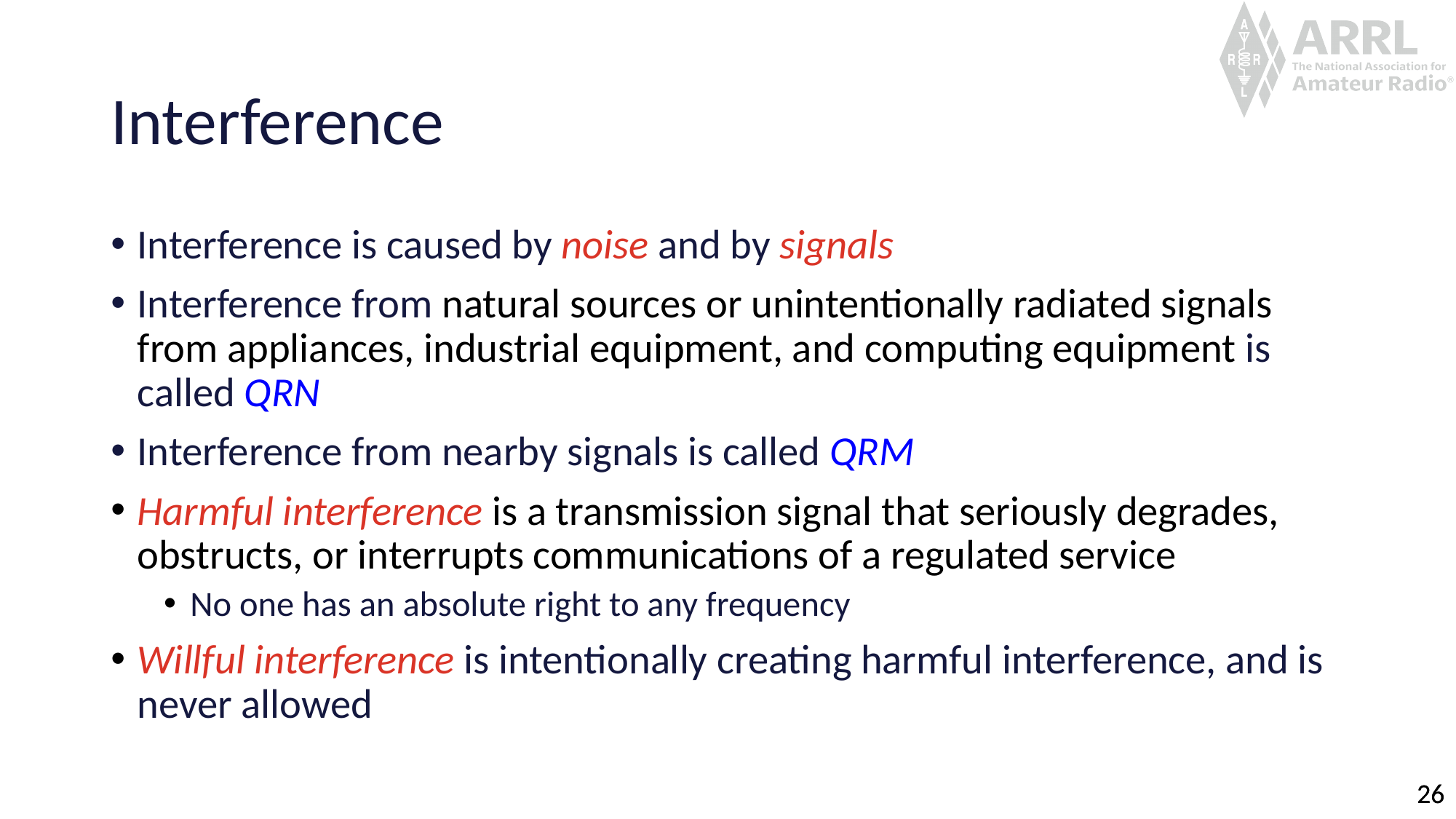

# Interference
Interference is caused by noise and by signals
Interference from natural sources or unintentionally radiated signals from appliances, industrial equipment, and computing equipment is called QRN
Interference from nearby signals is called QRM
Harmful interference is a transmission signal that seriously degrades, obstructs, or interrupts communications of a regulated service
No one has an absolute right to any frequency
Willful interference is intentionally creating harmful interference, and is never allowed